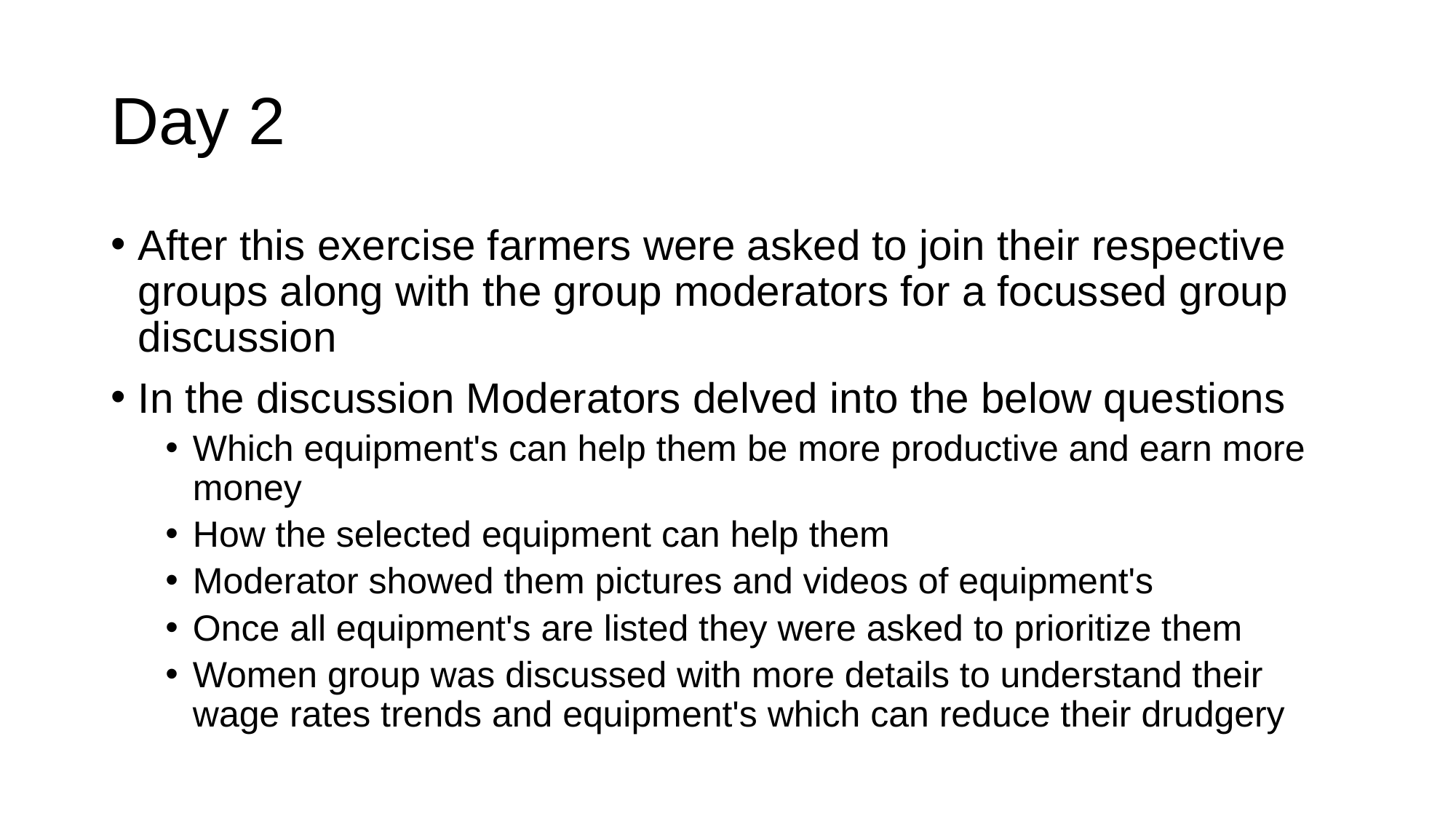

# Day 2
After this exercise farmers were asked to join their respective groups along with the group moderators for a focussed group discussion
In the discussion Moderators delved into the below questions
Which equipment's can help them be more productive and earn more money
How the selected equipment can help them
Moderator showed them pictures and videos of equipment's
Once all equipment's are listed they were asked to prioritize them
Women group was discussed with more details to understand their wage rates trends and equipment's which can reduce their drudgery